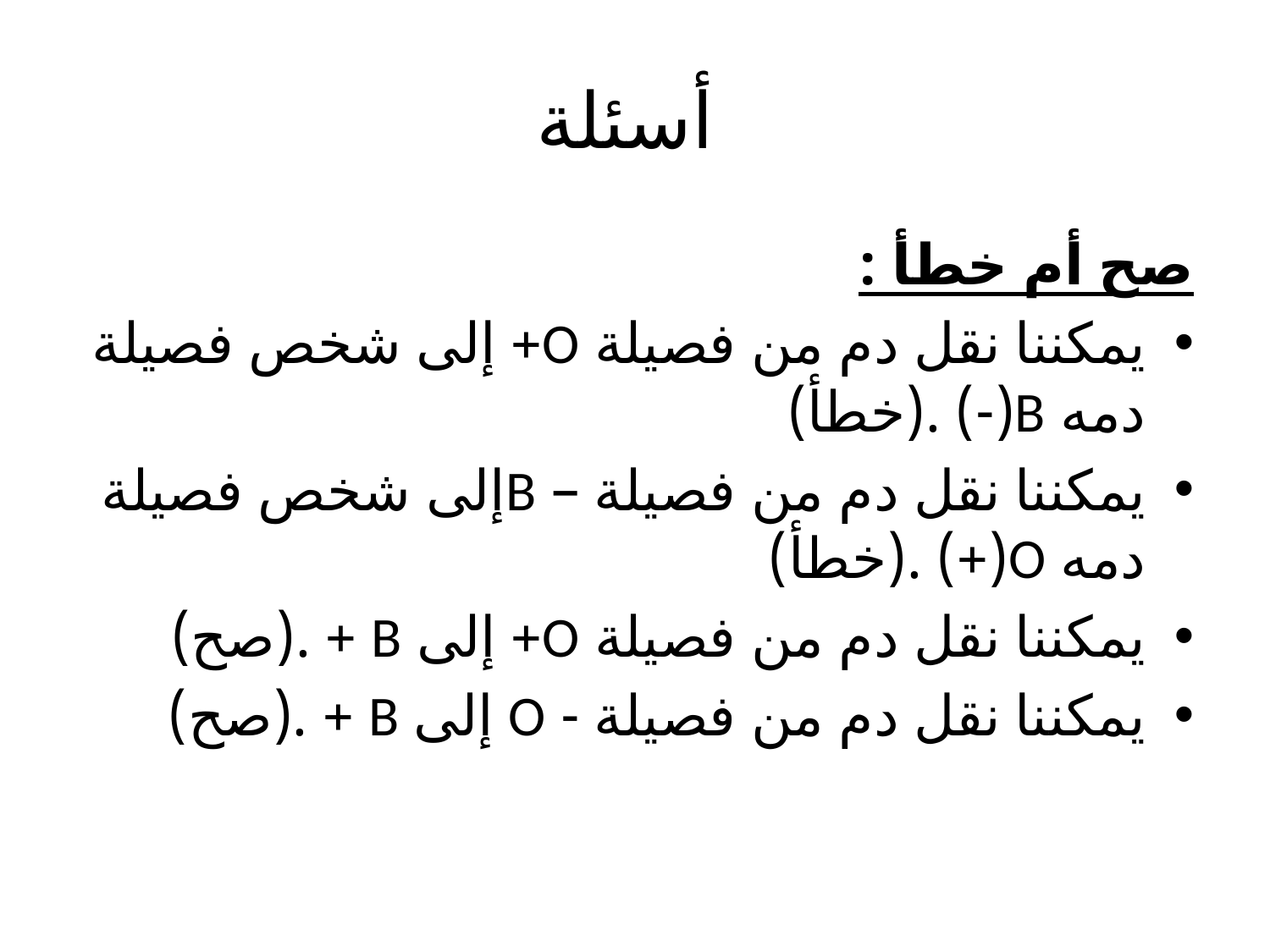

# أسئلة
صح أم خطأ :
يمكننا نقل دم من فصيلة O+ إلى شخص فصيلة دمه B(-) .(خطأ)
يمكننا نقل دم من فصيلة – Bإلى شخص فصيلة دمه O(+) .(خطأ)
يمكننا نقل دم من فصيلة O+ إلى B + .(صح)
يمكننا نقل دم من فصيلة - O إلى B + .(صح)